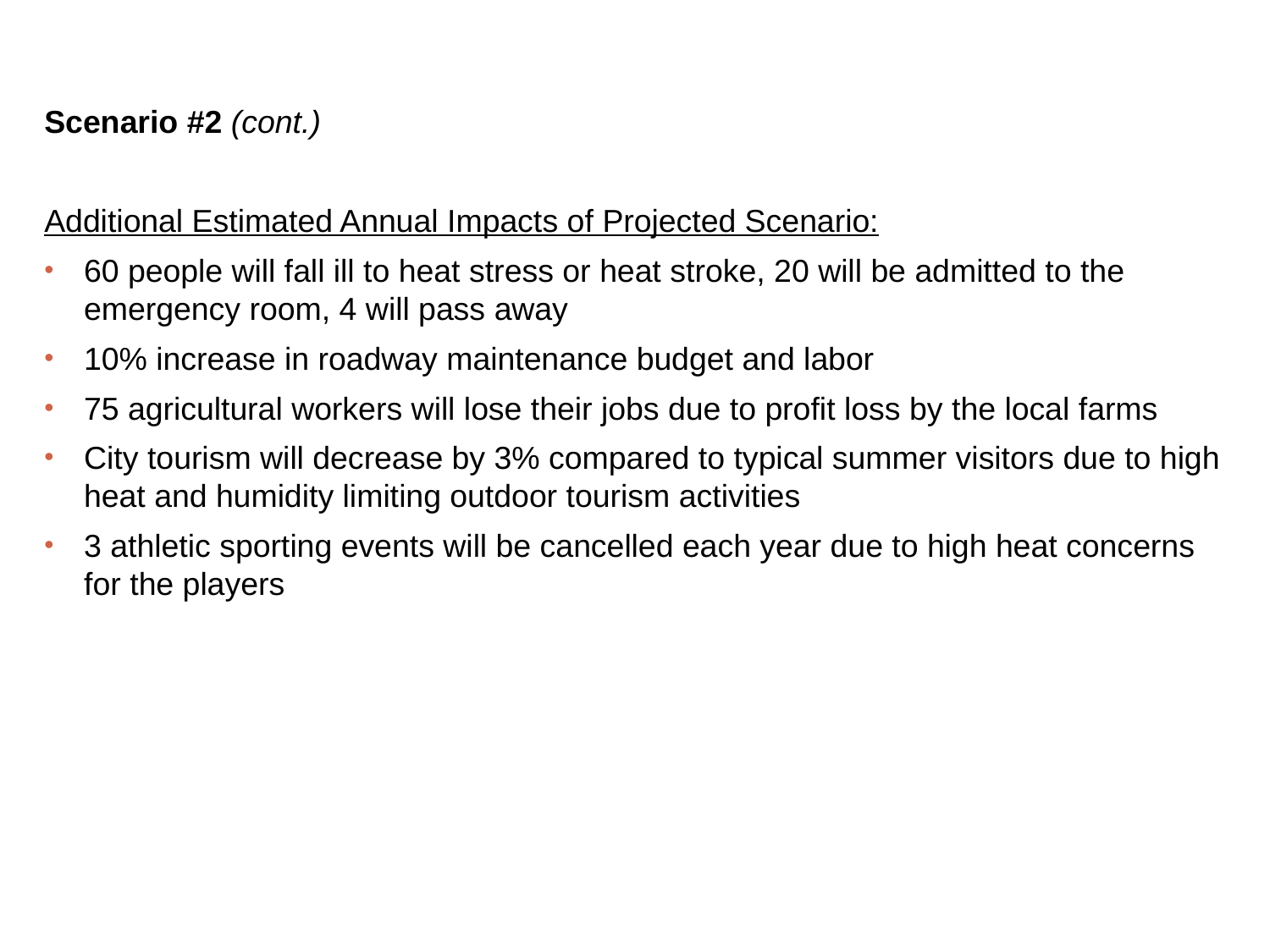

Scenario #2 (cont.)

Additional Estimated Annual Impacts of Projected Scenario:
60 people will fall ill to heat stress or heat stroke, 20 will be admitted to the emergency room, 4 will pass away
10% increase in roadway maintenance budget and labor
75 agricultural workers will lose their jobs due to profit loss by the local farms
City tourism will decrease by 3% compared to typical summer visitors due to high heat and humidity limiting outdoor tourism activities
3 athletic sporting events will be cancelled each year due to high heat concerns for the players